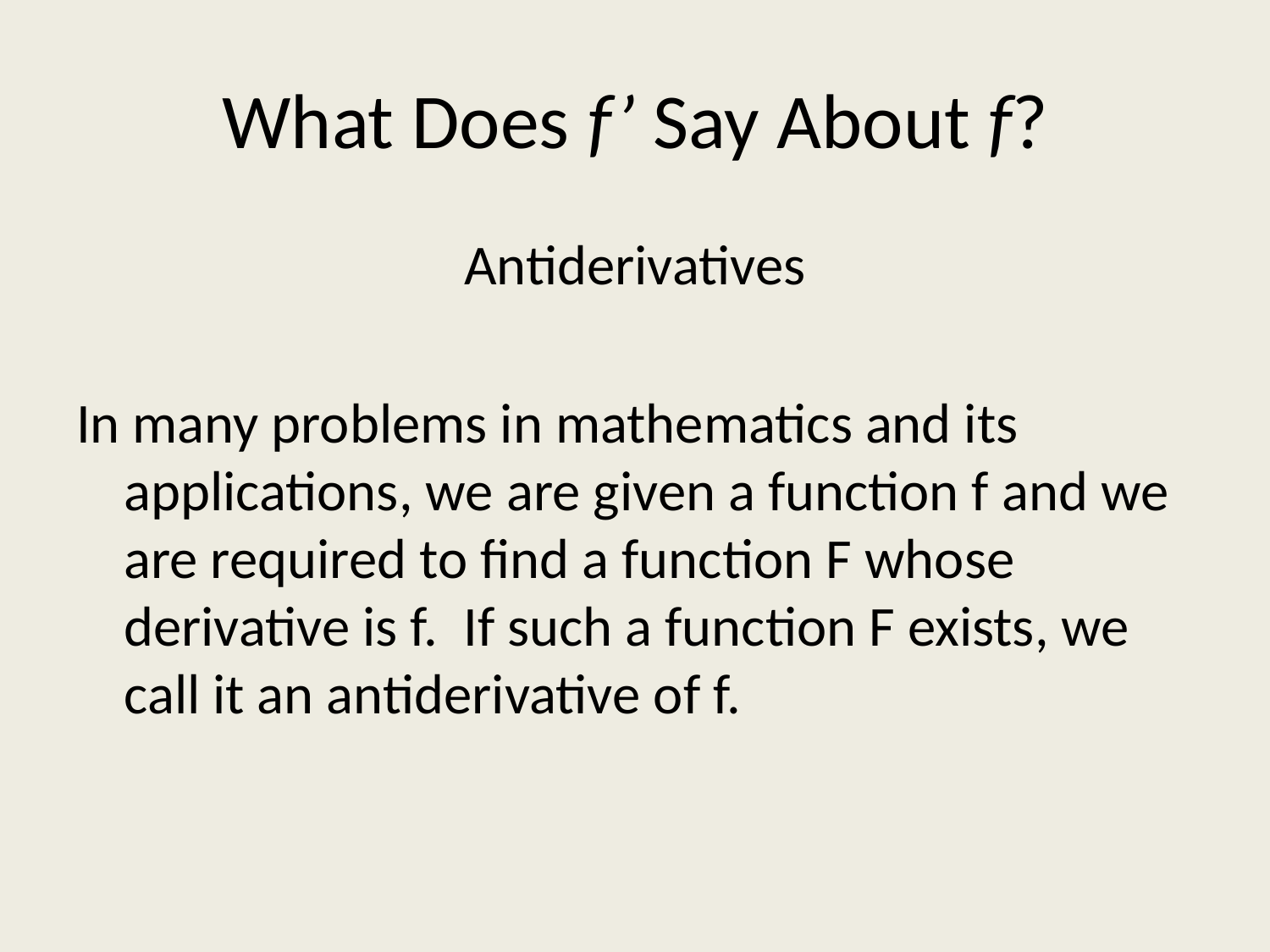

# What Does f’ Say About f?
Antiderivatives

In many problems in mathematics and its applications, we are given a function f and we are required to find a function F whose derivative is f.  If such a function F exists, we call it an antiderivative of f.